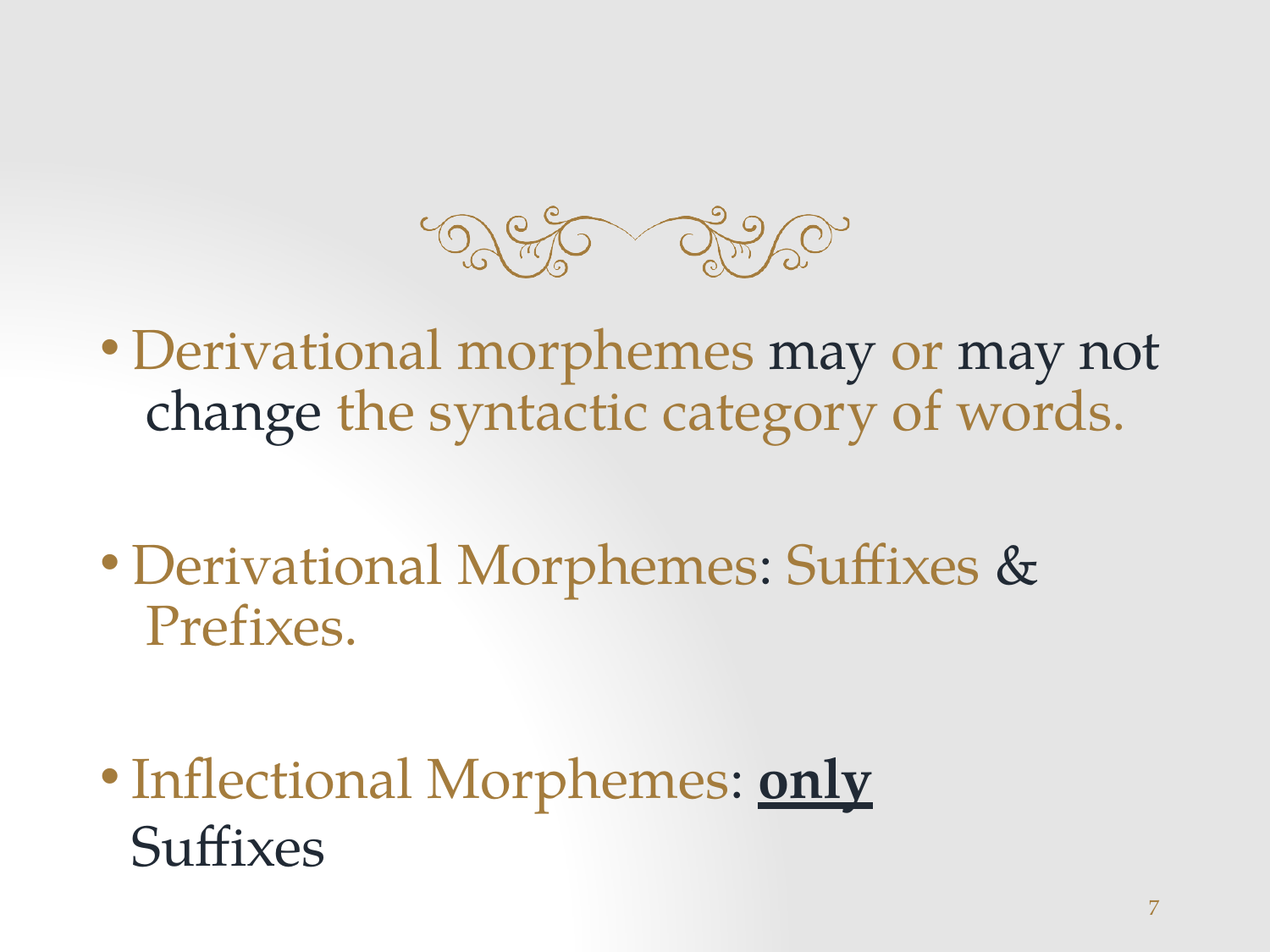

Derivational morphemes may or may not  change the syntactic category of words.

Derivational Morphemes: Suffixes &  Prefixes.

Inflectional Morphemes: only Suffixes
7